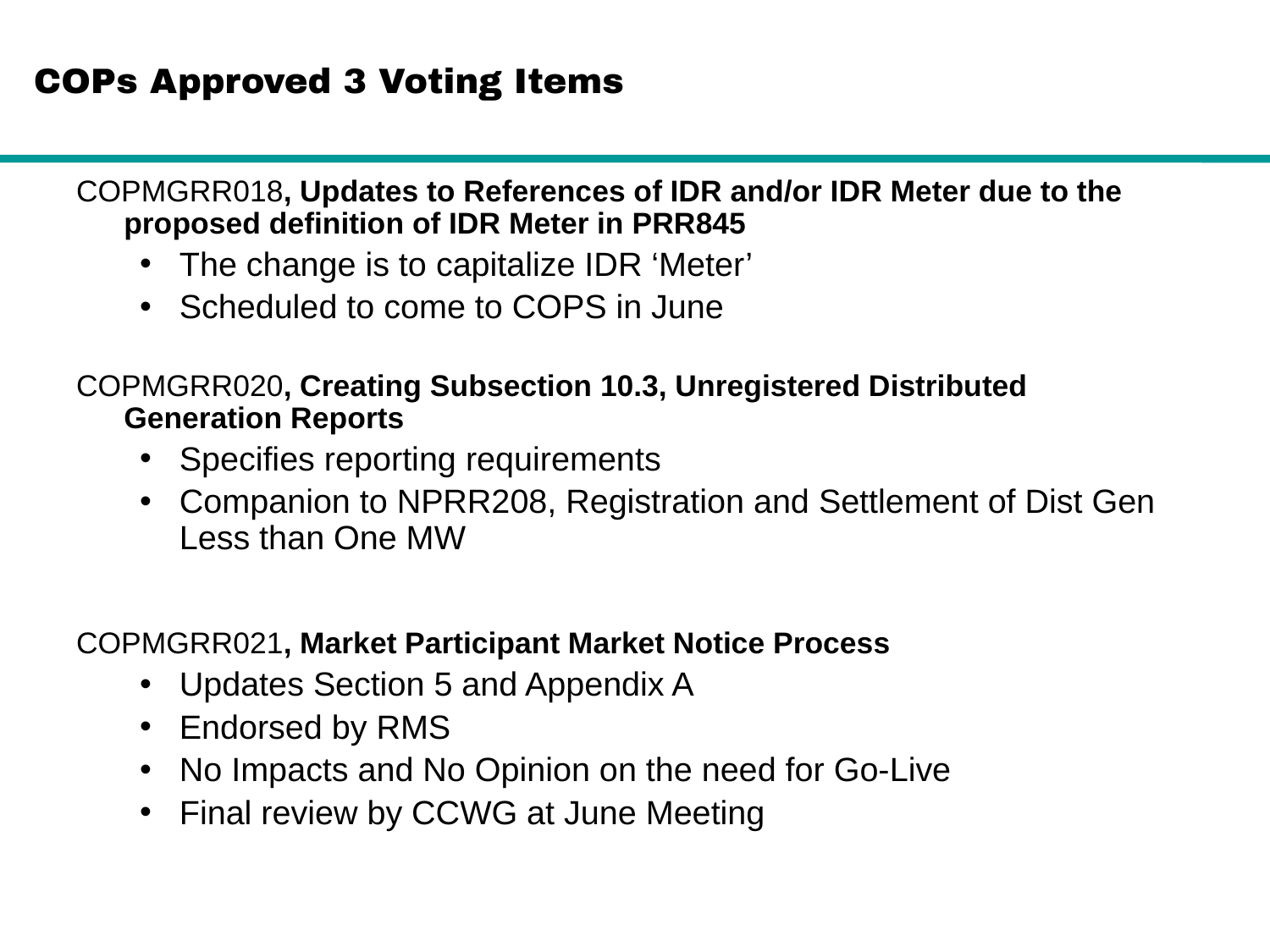

COPs Approved 3 Voting Items
COPMGRR018, Updates to References of IDR and/or IDR Meter due to the proposed definition of IDR Meter in PRR845
The change is to capitalize IDR ‘Meter’
Scheduled to come to COPS in June

COPMGRR020, Creating Subsection 10.3, Unregistered Distributed Generation Reports
Specifies reporting requirements
Companion to NPRR208, Registration and Settlement of Dist Gen Less than One MW

COPMGRR021, Market Participant Market Notice Process
Updates Section 5 and Appendix A
Endorsed by RMS
No Impacts and No Opinion on the need for Go-Live
Final review by CCWG at June Meeting